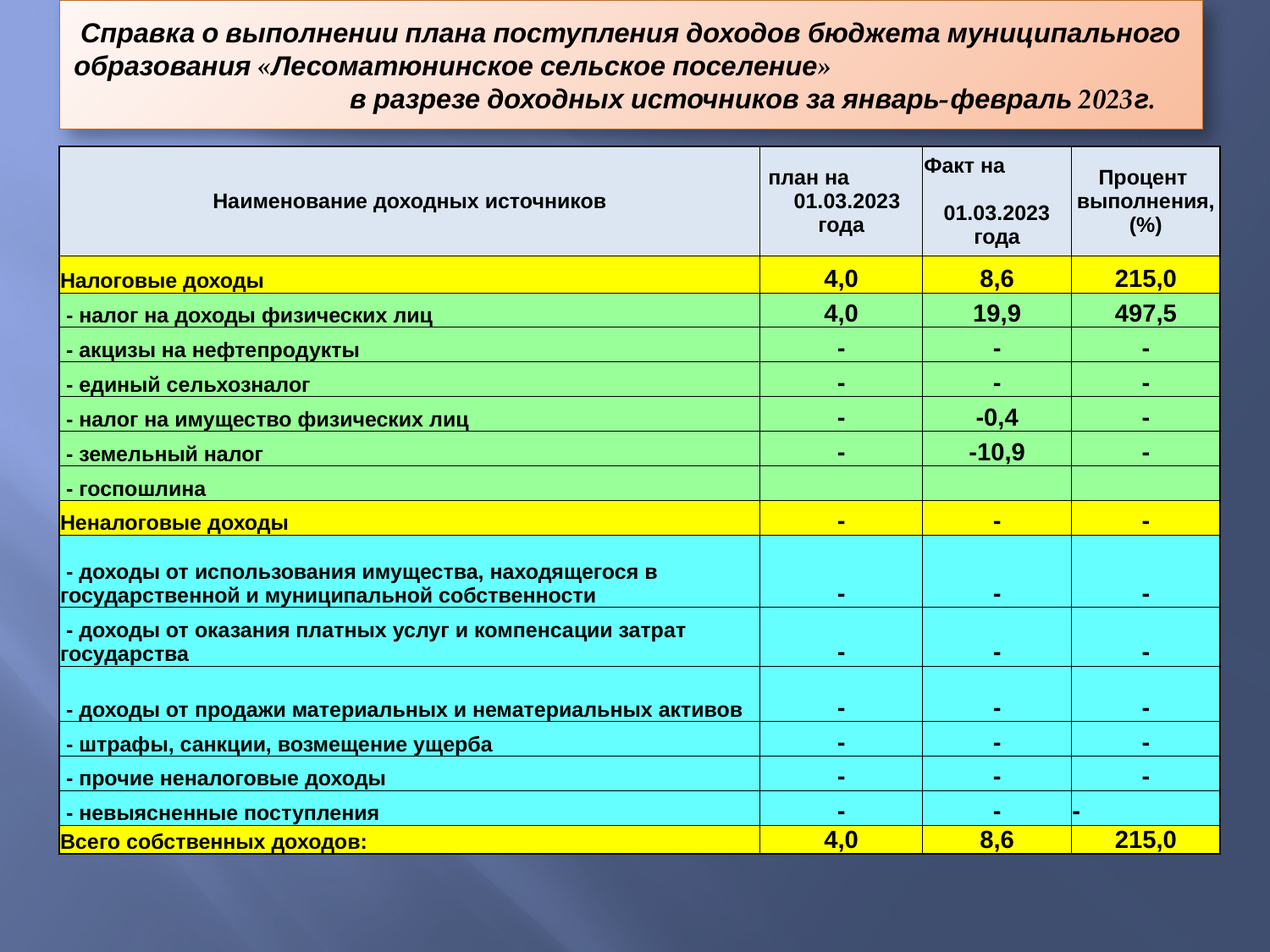

# Справка о выполнении плана поступления доходов бюджета муниципального образования «Лесоматюнинское сельское поселение»                                                                                       в разрезе доходных источников за январь-февраль 2023г.
| Наименование доходных источников | план на 01.03.2023 года | Факт на 01.03.2023 года | Процент выполнения, (%) |
| --- | --- | --- | --- |
| Налоговые доходы | 4,0 | 8,6 | 215,0 |
| - налог на доходы физических лиц | 4,0 | 19,9 | 497,5 |
| - акцизы на нефтепродукты | - | - | - |
| - единый сельхозналог | - | - | - |
| - налог на имущество физических лиц | - | -0,4 | - |
| - земельный налог | - | -10,9 | - |
| - госпошлина |  |  |  |
| Неналоговые доходы | - | - | - |
| - доходы от использования имущества, находящегося в государственной и муниципальной собственности | - | - | - |
| - доходы от оказания платных услуг и компенсации затрат государства | - | - | - |
| - доходы от продажи материальных и нематериальных активов | - | - | - |
| - штрафы, санкции, возмещение ущерба | - | - | - |
| - прочие неналоговые доходы | - | - | - |
| - невыясненные поступления | - | - | - |
| Всего собственных доходов: | 4,0 | 8,6 | 215,0 |